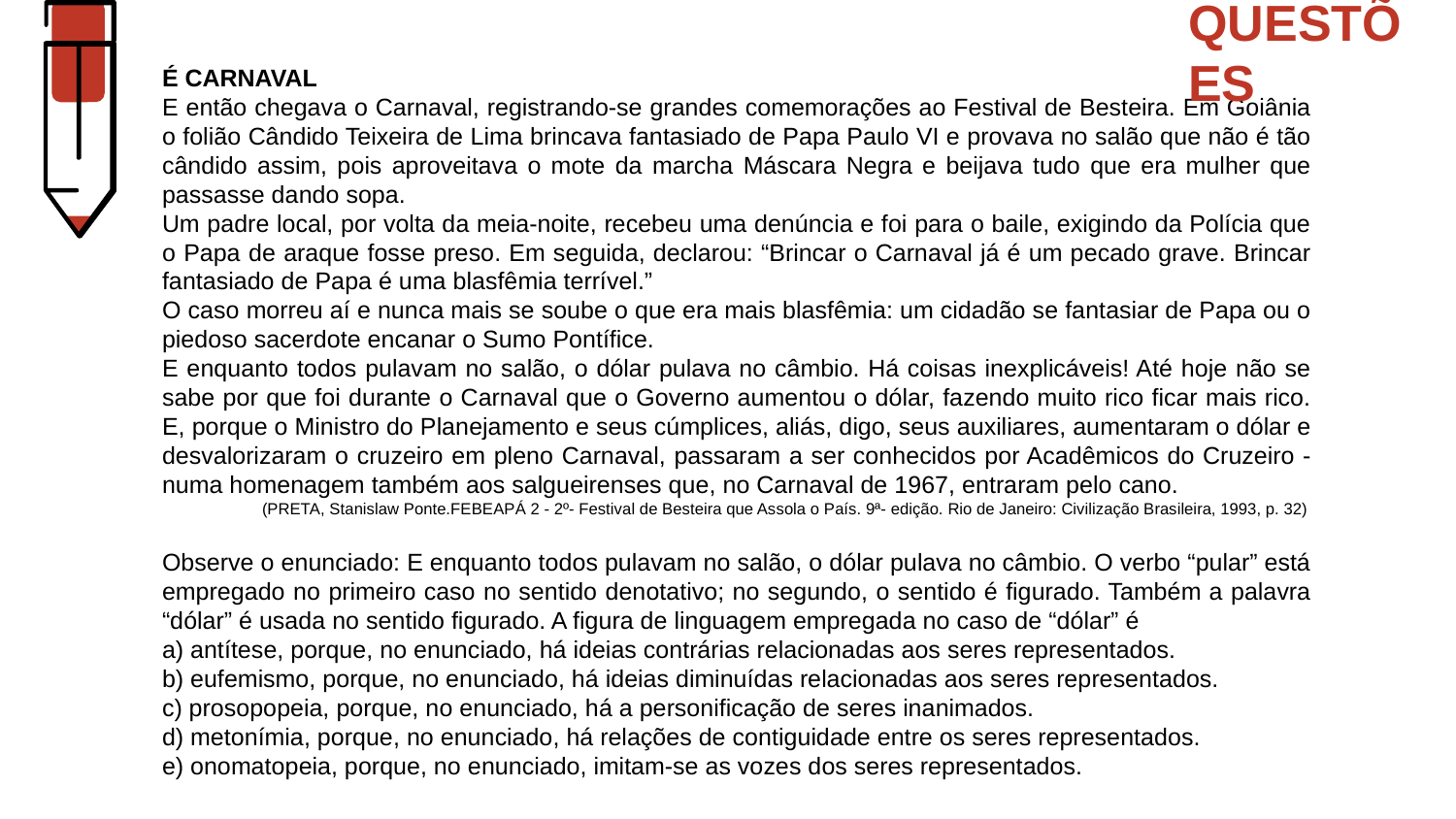

QUESTÕES
É CARNAVAL
E então chegava o Carnaval, registrando-se grandes comemorações ao Festival de Besteira. Em Goiânia o folião Cândido Teixeira de Lima brincava fantasiado de Papa Paulo VI e provava no salão que não é tão cândido assim, pois aproveitava o mote da marcha Máscara Negra e beijava tudo que era mulher que passasse dando sopa.
Um padre local, por volta da meia-noite, recebeu uma denúncia e foi para o baile, exigindo da Polícia que o Papa de araque fosse preso. Em seguida, declarou: “Brincar o Carnaval já é um pecado grave. Brincar fantasiado de Papa é uma blasfêmia terrível.”
O caso morreu aí e nunca mais se soube o que era mais blasfêmia: um cidadão se fantasiar de Papa ou o piedoso sacerdote encanar o Sumo Pontífice.
E enquanto todos pulavam no salão, o dólar pulava no câmbio. Há coisas inexplicáveis! Até hoje não se sabe por que foi durante o Carnaval que o Governo aumentou o dólar, fazendo muito rico ficar mais rico. E, porque o Ministro do Planejamento e seus cúmplices, aliás, digo, seus auxiliares, aumentaram o dólar e desvalorizaram o cruzeiro em pleno Carnaval, passaram a ser conhecidos por Acadêmicos do Cruzeiro - numa homenagem também aos salgueirenses que, no Carnaval de 1967, entraram pelo cano.
(PRETA, Stanislaw Ponte.FEBEAPÁ 2 - 2º- Festival de Besteira que Assola o País. 9ª- edição. Rio de Janeiro: Civilização Brasileira, 1993, p. 32)

Observe o enunciado: E enquanto todos pulavam no salão, o dólar pulava no câmbio. O verbo “pular” está empregado no primeiro caso no sentido denotativo; no segundo, o sentido é figurado. Também a palavra “dólar” é usada no sentido figurado. A figura de linguagem empregada no caso de “dólar” é
a) antítese, porque, no enunciado, há ideias contrárias relacionadas aos seres representados.
b) eufemismo, porque, no enunciado, há ideias diminuídas relacionadas aos seres representados.
c) prosopopeia, porque, no enunciado, há a personificação de seres inanimados.
d) metonímia, porque, no enunciado, há relações de contiguidade entre os seres representados.
e) onomatopeia, porque, no enunciado, imitam-se as vozes dos seres representados.